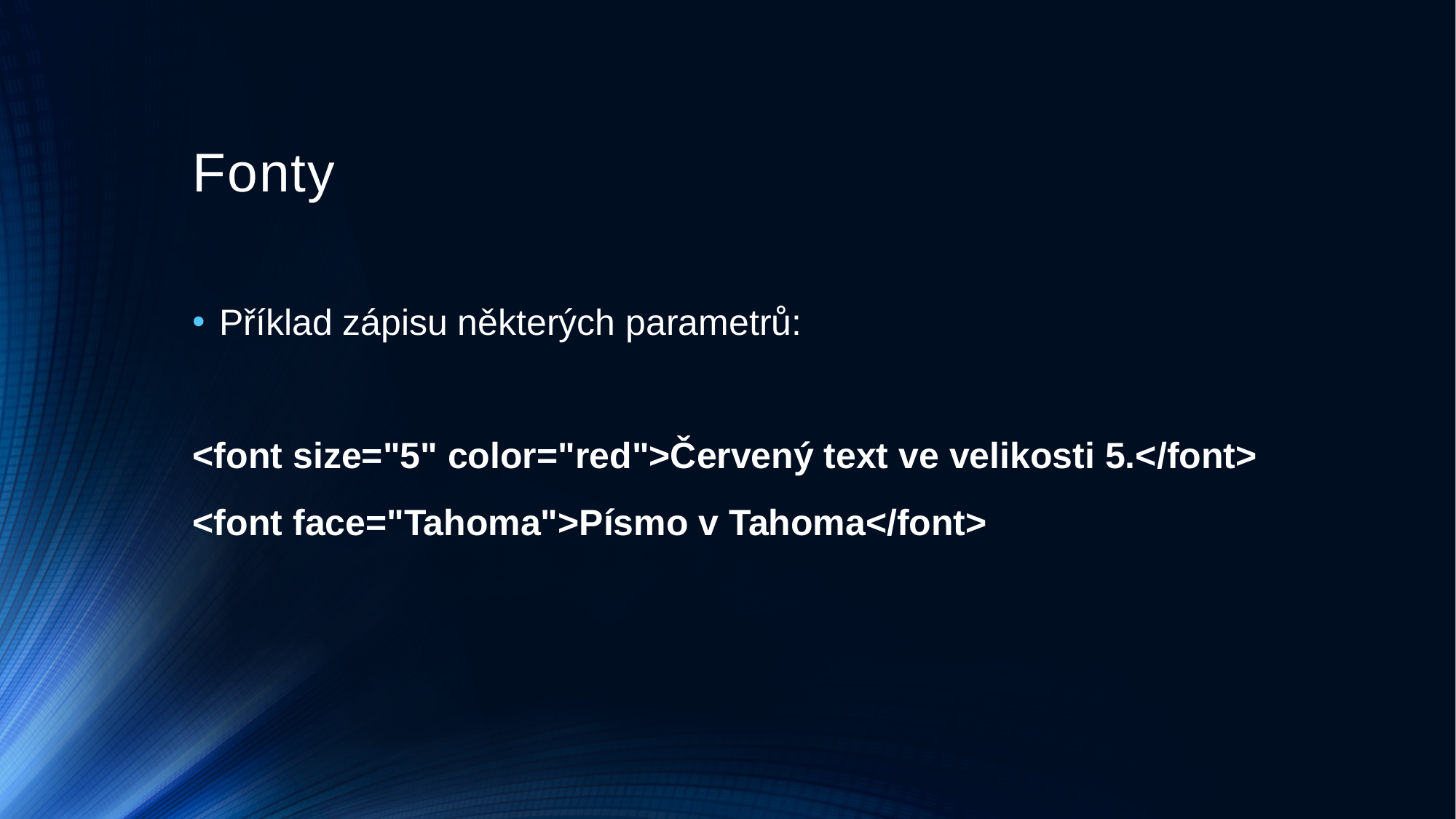

# Fonty

Příklad zápisu některých parametrů:

<font size="5" color="red">Červený text ve velikosti 5.</font>
<font face="Tahoma">Písmo v Tahoma</font>